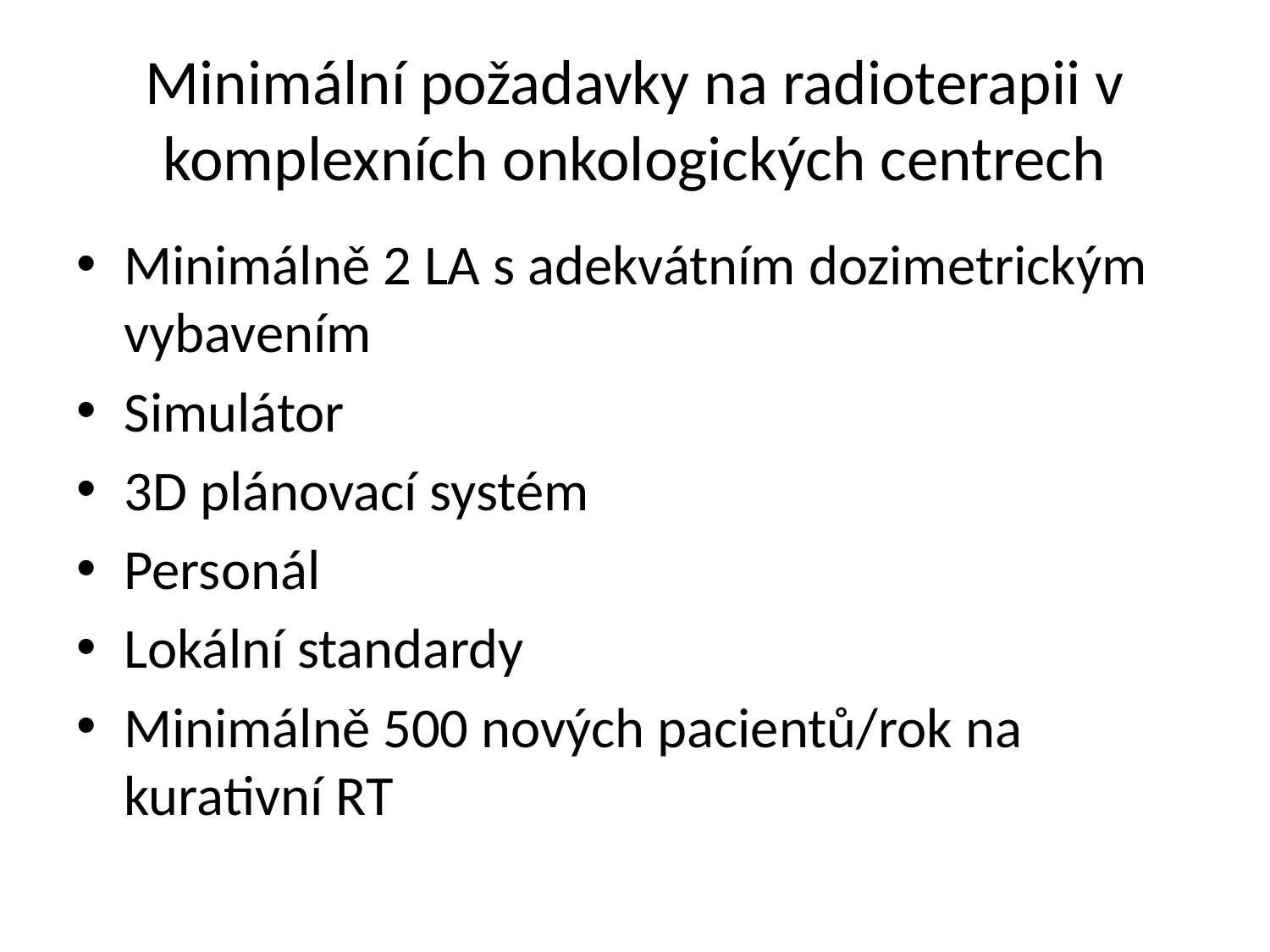

# Minimální požadavky na radioterapii v komplexních onkologických centrech
Minimálně 2 LA s adekvátním dozimetrickým vybavením
Simulátor
3D plánovací systém
Personál
Lokální standardy
Minimálně 500 nových pacientů/rok na kurativní RT